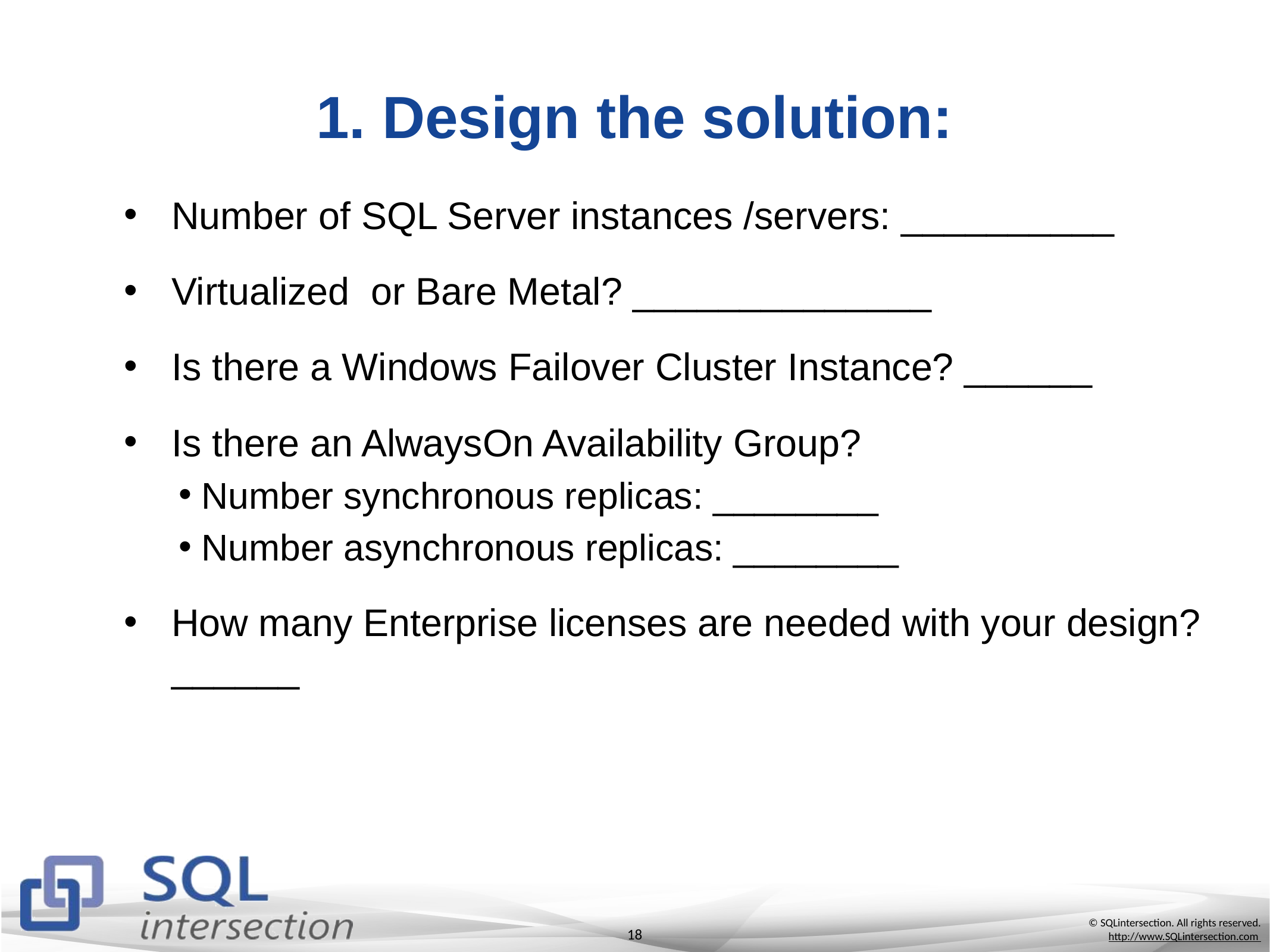

# 1. Design the solution:
Number of SQL Server instances /servers: __________
Virtualized  or Bare Metal? ______________
Is there a Windows Failover Cluster Instance? ______
Is there an AlwaysOn Availability Group?
Number synchronous replicas: ________
Number asynchronous replicas: ________
How many Enterprise licenses are needed with your design? ______